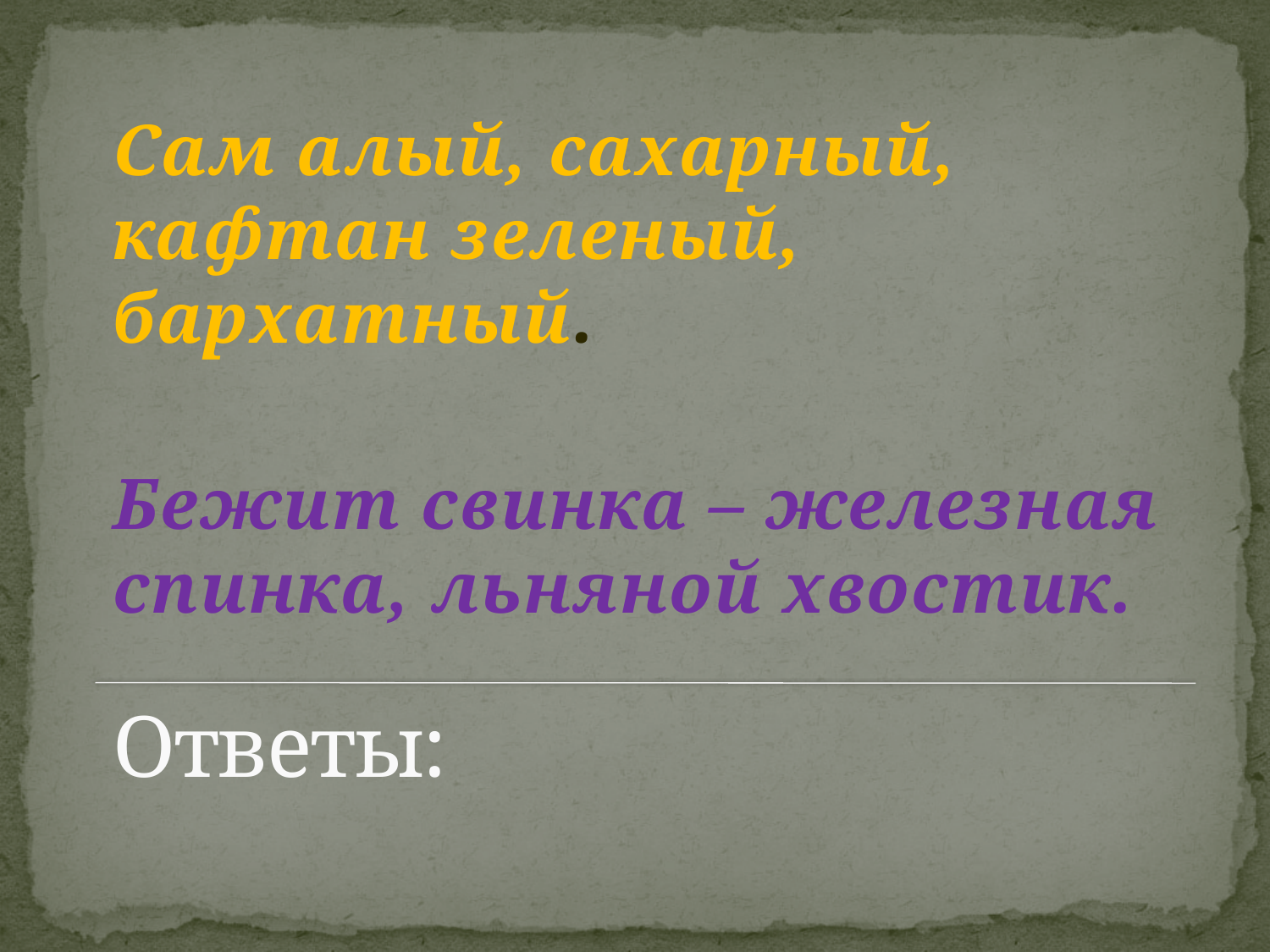

Сам алый, сахарный, кафтан зеленый, бархатный.

Бежит свинка – железная спинка, льняной хвостик.

# Ответы: